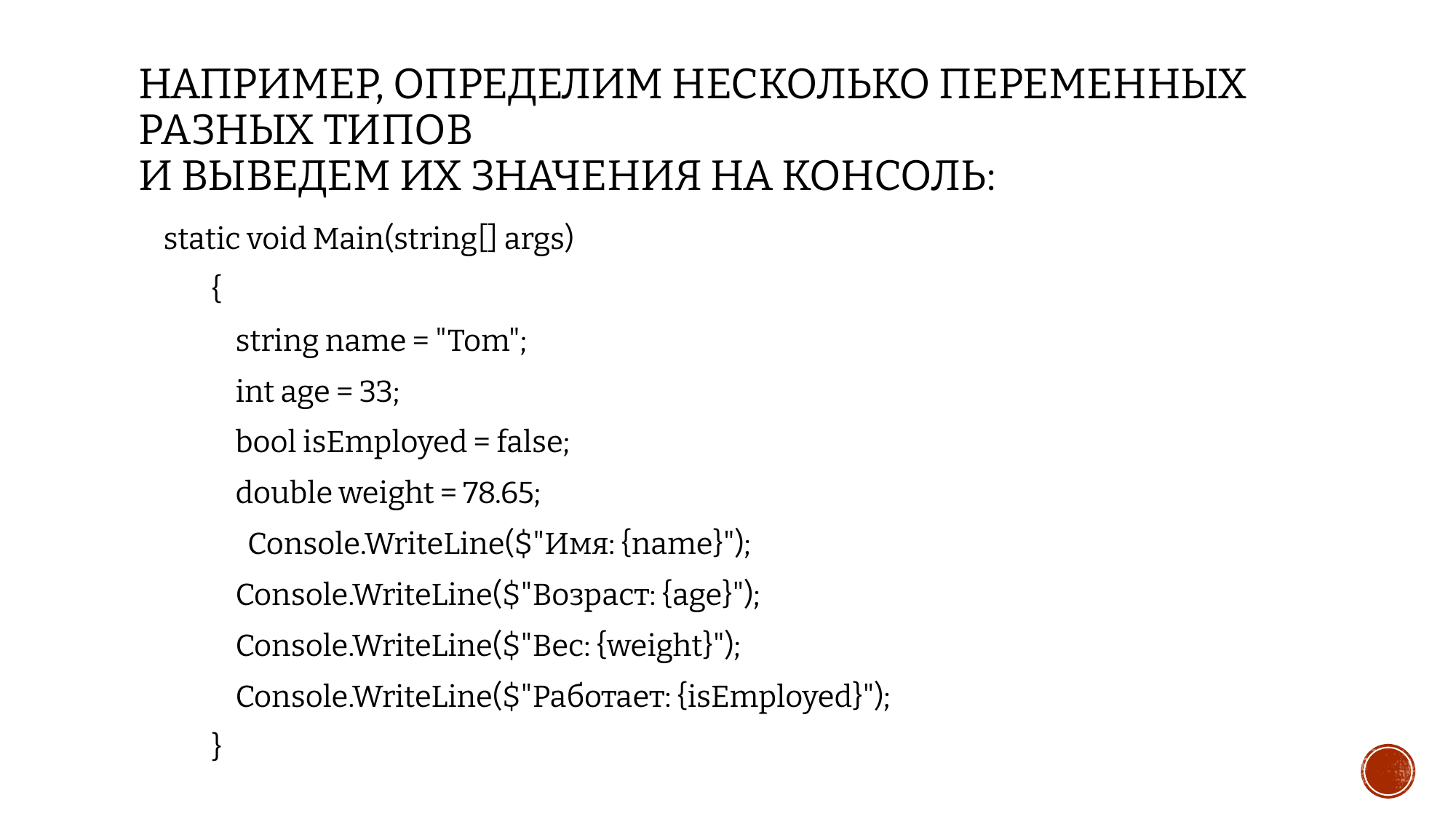

# Например, определим несколько переменных разных типов и выведем их значения на консоль:
static void Main(string[] args)
        {
            string name = "Tom";
            int age = 33;
            bool isEmployed = false;
            double weight = 78.65;
              Console.WriteLine($"Имя: {name}");
            Console.WriteLine($"Возраст: {age}");
            Console.WriteLine($"Вес: {weight}");
            Console.WriteLine($"Работает: {isEmployed}");
        }